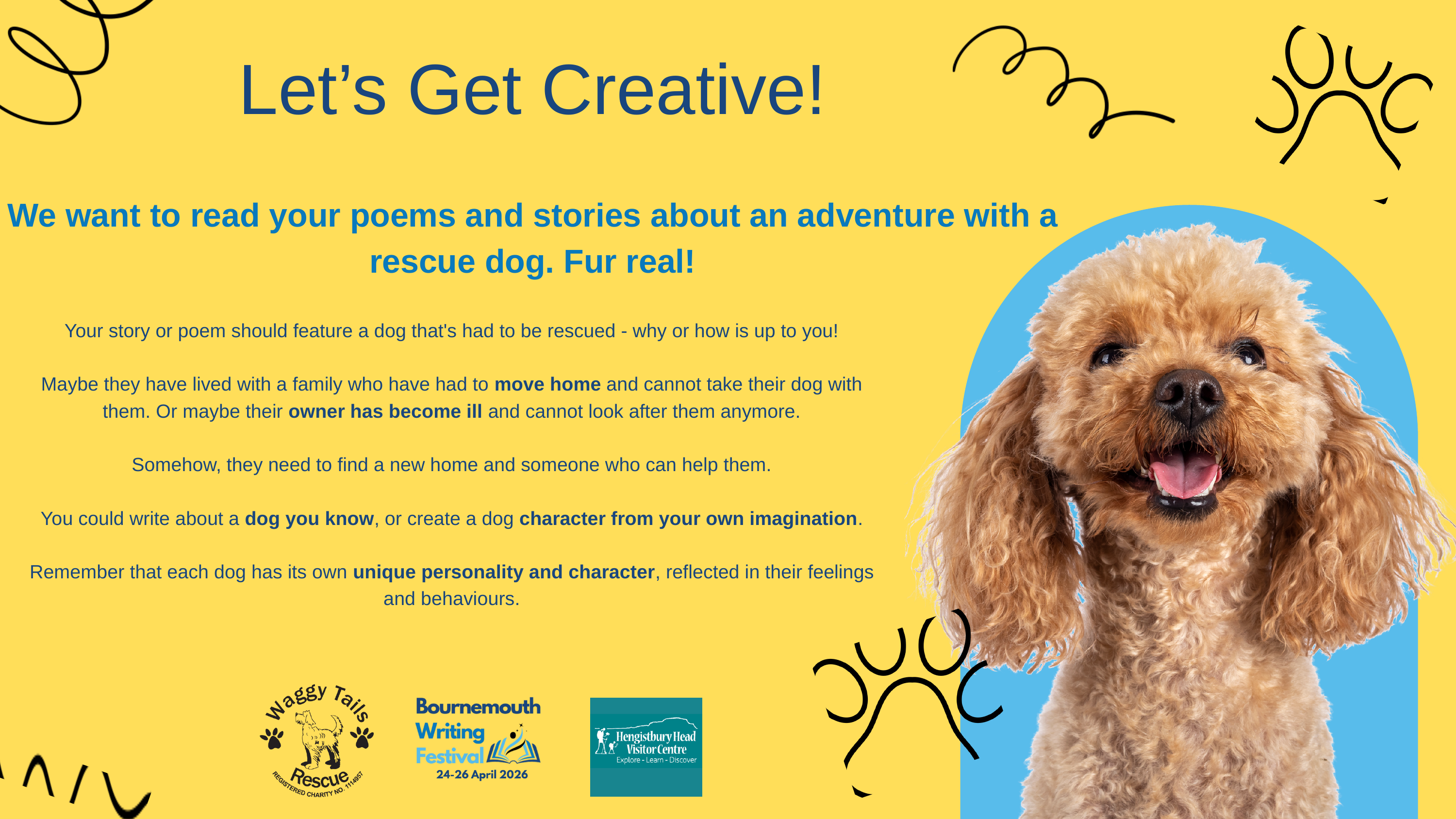

Let’s Get Creative!

We want to read your poems and stories about an adventure with a rescue dog. Fur real!

Your story or poem should feature a dog that's had to be rescued - why or how is up to you!

Maybe they have lived with a family who have had to move home and cannot take their dog with them. Or maybe their owner has become ill and cannot look after them anymore.

Somehow, they need to find a new home and someone who can help them.

You could write about a dog you know, or create a dog character from your own imagination.

Remember that each dog has its own unique personality and character, reflected in their feelings and behaviours.